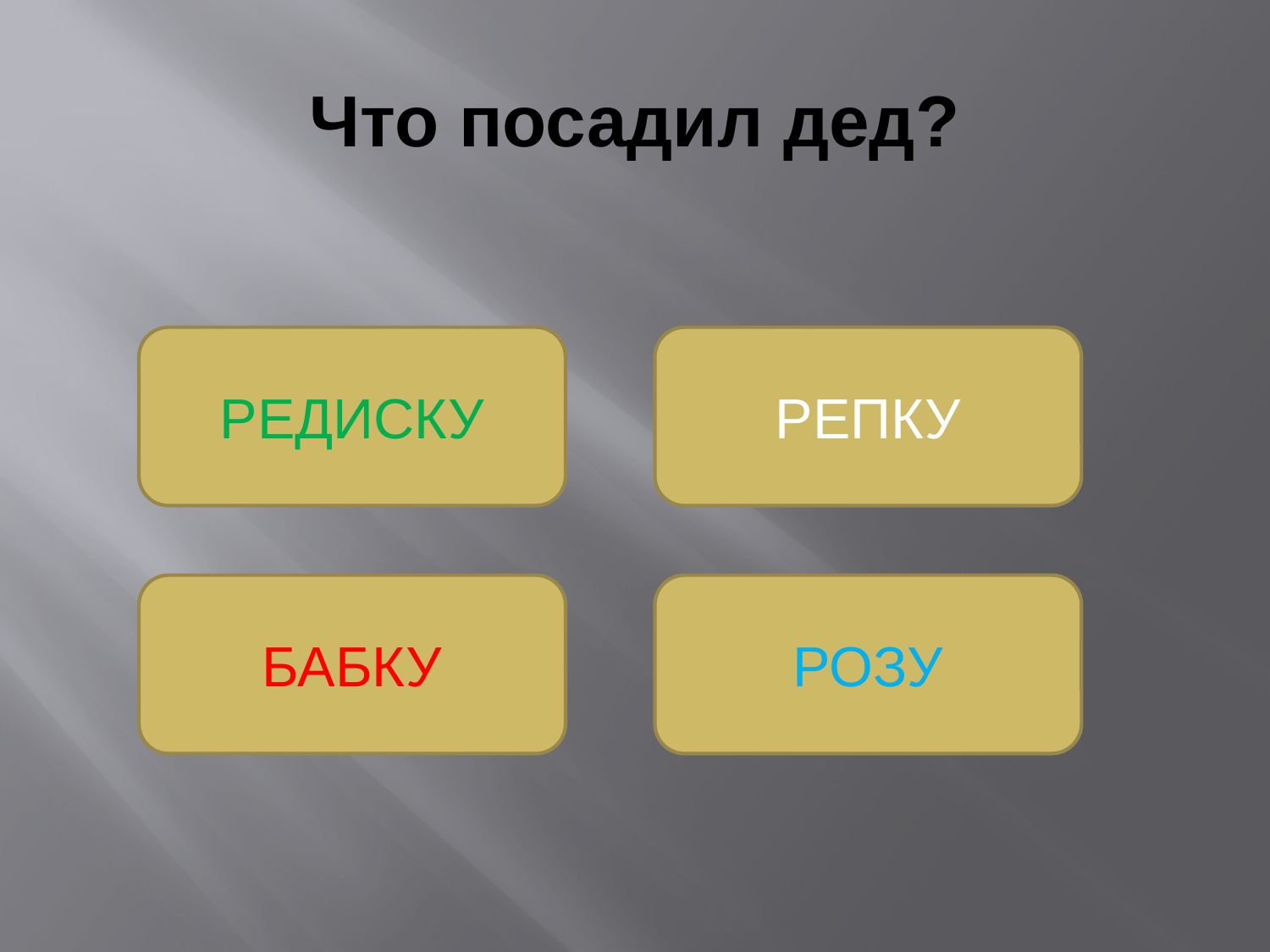

# Что посадил дед?

РЕДИСКУ
РЕПКУ
БАБКУ
РОЗУ